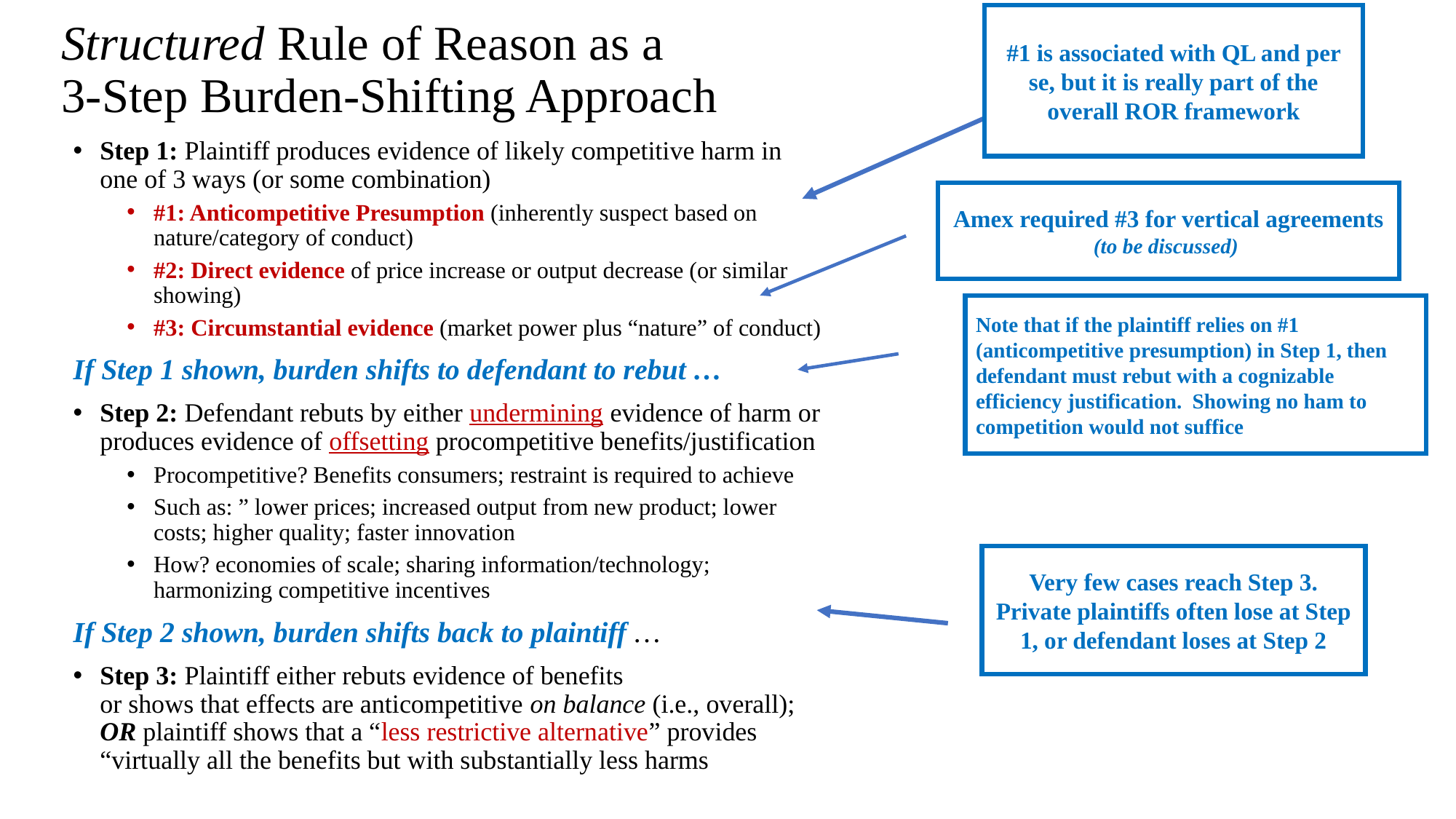

# Structured Rule of Reason as a 3-Step Burden-Shifting Approach
#1 is associated with QL and per se, but it is really part of the overall ROR framework
Step 1: Plaintiff produces evidence of likely competitive harm in one of 3 ways (or some combination)
#1: Anticompetitive Presumption (inherently suspect based on nature/category of conduct)
#2: Direct evidence of price increase or output decrease (or similar showing)
#3: Circumstantial evidence (market power plus “nature” of conduct)
If Step 1 shown, burden shifts to defendant to rebut …
Step 2: Defendant rebuts by either undermining evidence of harm or produces evidence of offsetting procompetitive benefits/justification
Procompetitive? Benefits consumers; restraint is required to achieve
Such as: ” lower prices; increased output from new product; lower costs; higher quality; faster innovation
How? economies of scale; sharing information/technology; harmonizing competitive incentives
If Step 2 shown, burden shifts back to plaintiff …
Step 3: Plaintiff either rebuts evidence of benefits
or shows that effects are anticompetitive on balance (i.e., overall); OR plaintiff shows that a “less restrictive alternative” provides “virtually all the benefits but with substantially less harms

Amex required #3 for vertical agreements
(to be discussed)
Note that if the plaintiff relies on #1 (anticompetitive presumption) in Step 1, then defendant must rebut with a cognizable efficiency justification.  Showing no ham to competition would not suffice
Very few cases reach Step 3. Private plaintiffs often lose at Step 1, or defendant loses at Step 2